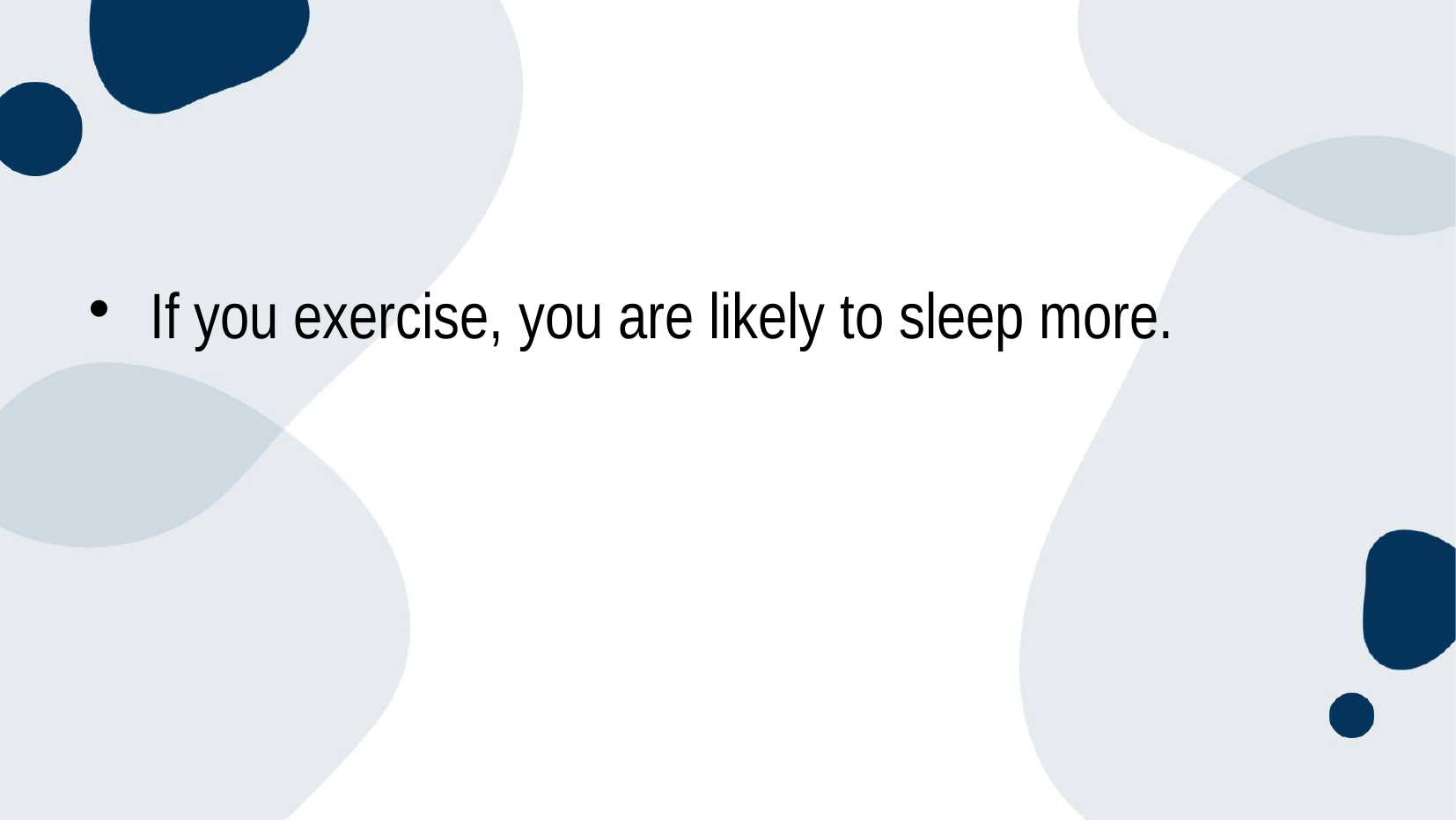

If you exercise, you are likely to sleep more.